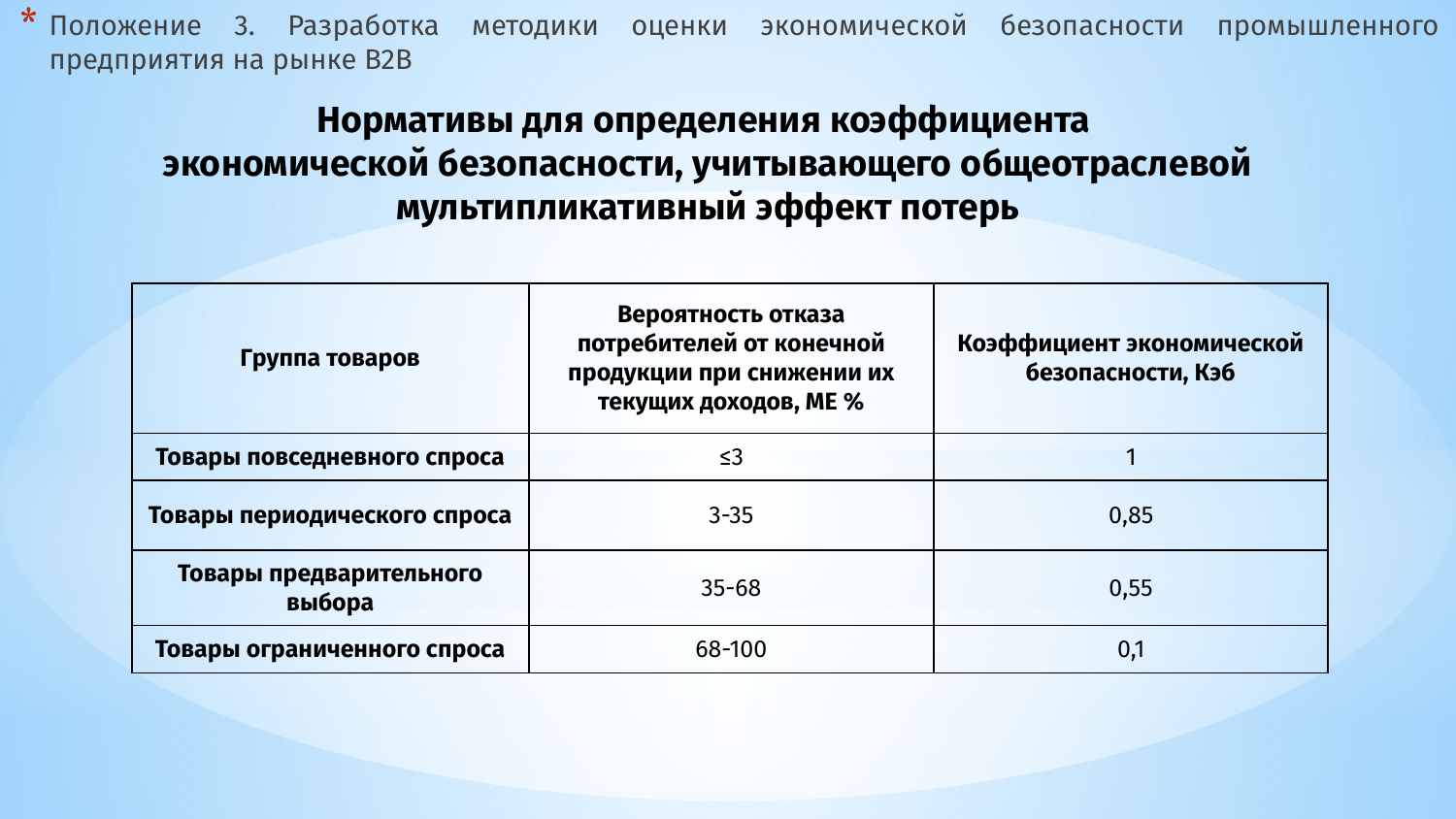

Положение 3. Разработка методики оценки экономической безопасности промышленного предприятия на рынке В2В
Нормативы для определения коэффициента
экономической безопасности, учитывающего общеотраслевой мультипликативный эффект потерь
| Группа товаров | Вероятность отказа потребителей от конечной продукции при снижении их текущих доходов, МЕ % | Коэффициент экономической безопасности, Кэб |
| --- | --- | --- |
| Товары повседневного спроса | ≤3 | 1 |
| Товары периодического спроса | 3-35 | 0,85 |
| Товары предварительного выбора | 35-68 | 0,55 |
| Товары ограниченного спроса | 68-100 | 0,1 |